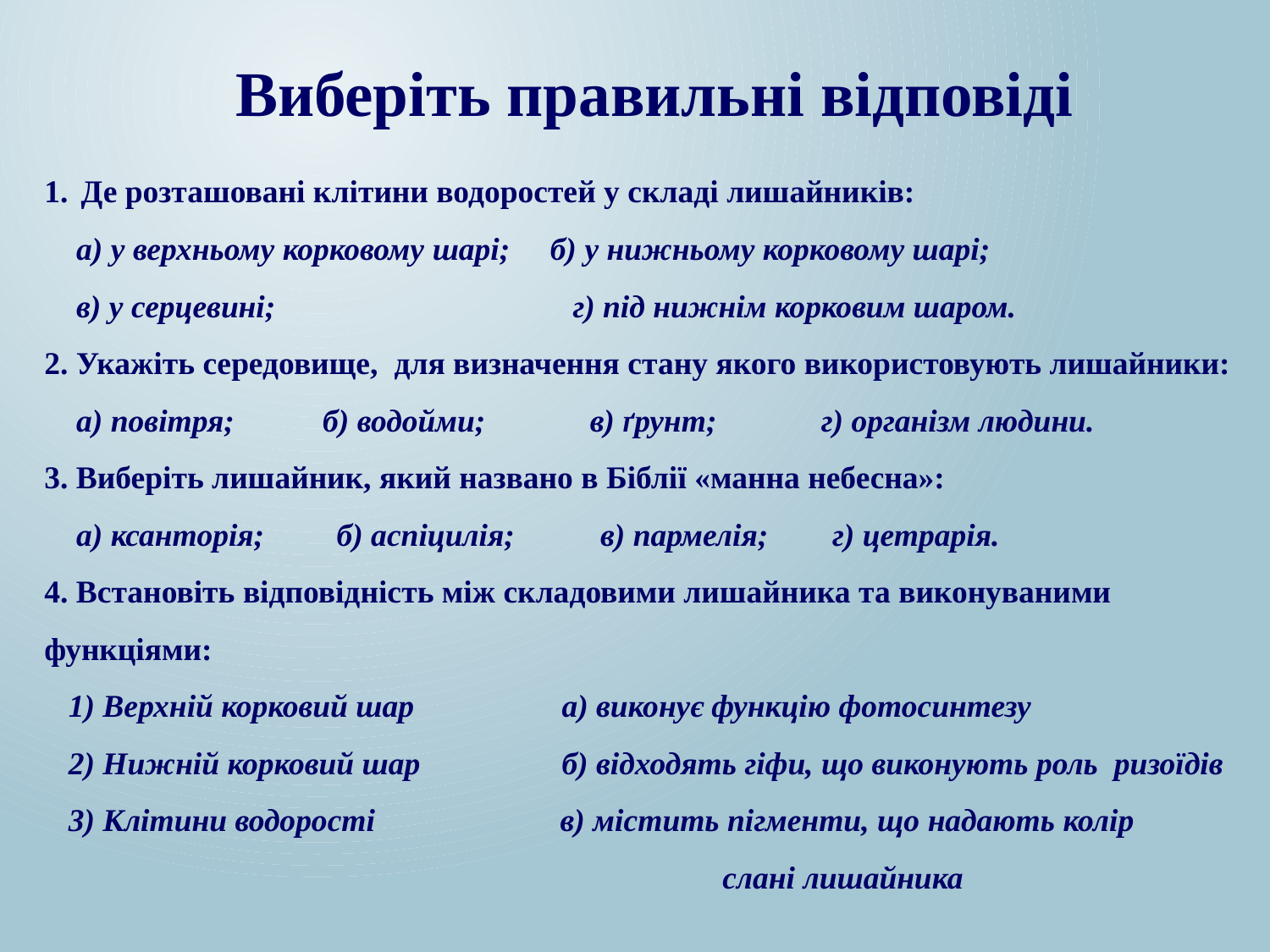

Виберіть правильні відповіді
Де розташовані клітини водоростей у складі лишайників:
    а) у верхньому корковому шарі;     б) у нижньому корковому шарі;
    в) у серцевині;                                     г) під нижнім корковим шаром.
2. Укажіть середовище,  для визначення стану якого використовують лишайники:
    а) повітря;           б) водойми;             в) ґрунт;             г) організм людини.
3. Виберіть лишайник, який названо в Біблії «манна небесна»:
    а) ксанторія;         б) аспіцилія;  	      в) пармелія;        г) цетрарія.
4. Встановіть відповідність між складовими лишайника та виконуваними функціями:
   1) Верхній корковий шар	                 а) виконує функцію фотосинтезу
   2) Нижній корковий шар	                 б) відходять гіфи, що виконують роль  ризоїдів
   3) Клітини водорості		 в) містить пігменти, що надають колір 					                                     слані лишайника